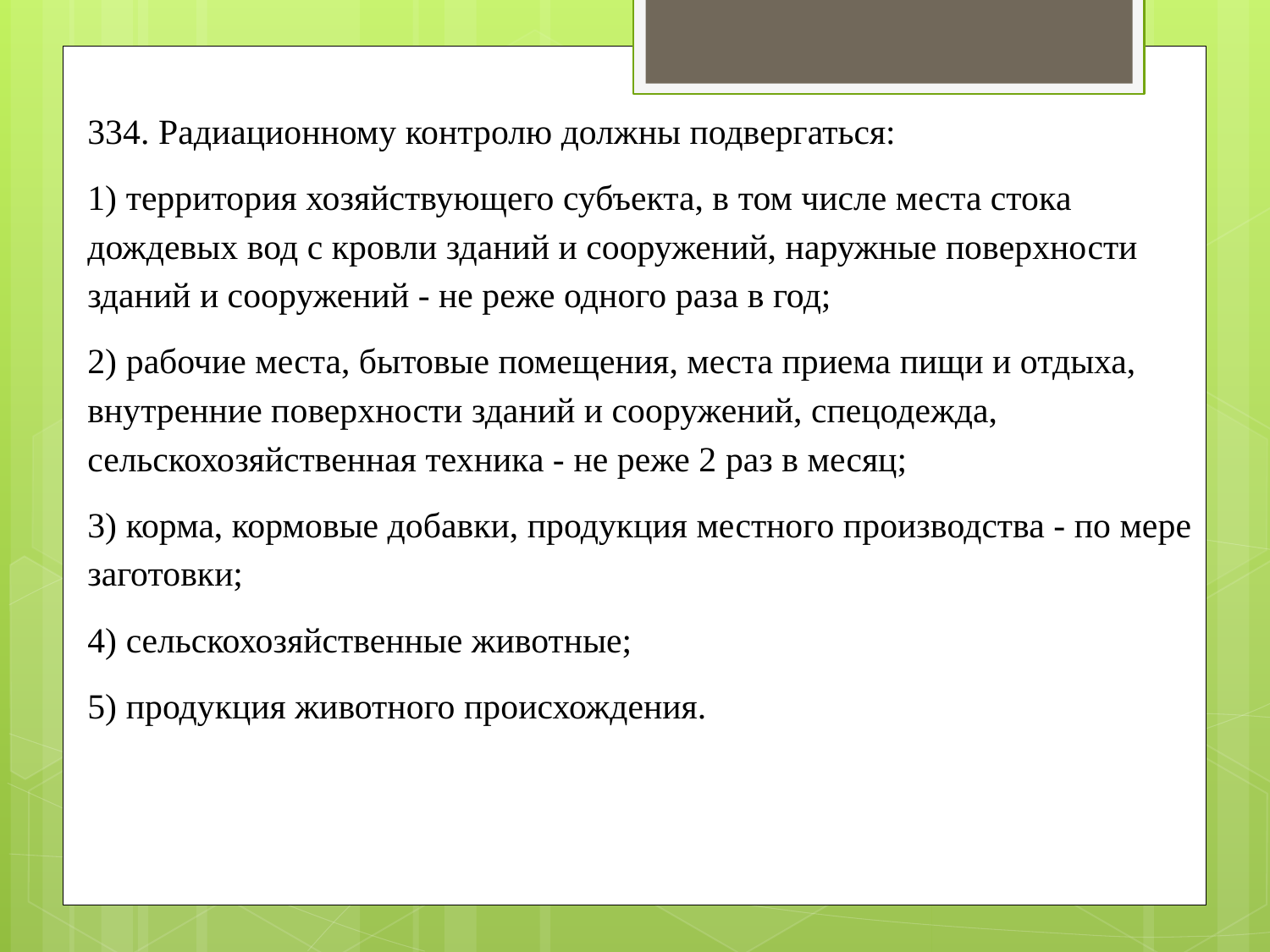

334. Радиационному контролю должны подвергаться:
1) территория хозяйствующего субъекта, в том числе места стока дождевых вод с кровли зданий и сооружений, наружные поверхности зданий и сооружений - не реже одного раза в год;
2) рабочие места, бытовые помещения, места приема пищи и отдыха, внутренние поверхности зданий и сооружений, спецодежда, сельскохозяйственная техника - не реже 2 раз в месяц;
3) корма, кормовые добавки, продукция местного производства - по мере заготовки;
4) сельскохозяйственные животные;
5) продукция животного происхождения.